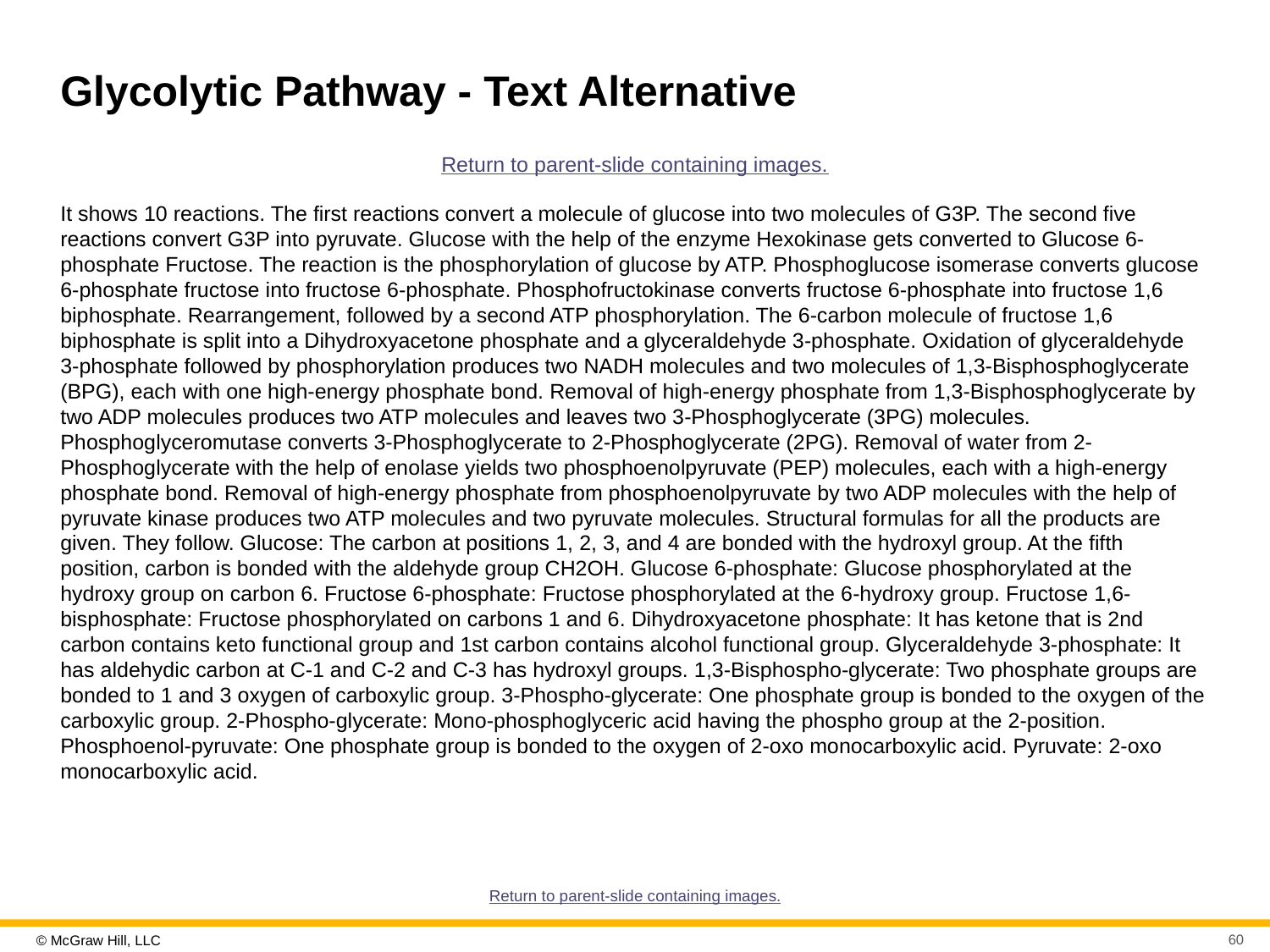

# Glycolytic Pathway - Text Alternative
Return to parent-slide containing images.
It shows 10 reactions. The first reactions convert a molecule of glucose into two molecules of G3P. The second five reactions convert G3P into pyruvate. Glucose with the help of the enzyme Hexokinase gets converted to Glucose 6-phosphate Fructose. The reaction is the phosphorylation of glucose by ATP. Phosphoglucose isomerase converts glucose 6-phosphate fructose into fructose 6-phosphate. Phosphofructokinase converts fructose 6-phosphate into fructose 1,6 biphosphate. Rearrangement, followed by a second ATP phosphorylation. The 6-carbon molecule of fructose 1,6 biphosphate is split into a Dihydroxyacetone phosphate and a glyceraldehyde 3-phosphate. Oxidation of glyceraldehyde 3-phosphate followed by phosphorylation produces two NADH molecules and two molecules of 1,3-Bisphosphoglycerate (BPG), each with one high-energy phosphate bond. Removal of high-energy phosphate from 1,3-Bisphosphoglycerate by two ADP molecules produces two ATP molecules and leaves two 3-Phosphoglycerate (3PG) molecules. Phosphoglyceromutase converts 3-Phosphoglycerate to 2-Phosphoglycerate (2PG). Removal of water from 2-Phosphoglycerate with the help of enolase yields two phosphoenolpyruvate (PEP) molecules, each with a high-energy phosphate bond. Removal of high-energy phosphate from phosphoenolpyruvate by two ADP molecules with the help of pyruvate kinase produces two ATP molecules and two pyruvate molecules. Structural formulas for all the products are given. They follow. Glucose: The carbon at positions 1, 2, 3, and 4 are bonded with the hydroxyl group. At the fifth position, carbon is bonded with the aldehyde group CH2OH. Glucose 6-phosphate: Glucose phosphorylated at the hydroxy group on carbon 6. Fructose 6-phosphate: Fructose phosphorylated at the 6-hydroxy group. Fructose 1,6-bisphosphate: Fructose phosphorylated on carbons 1 and 6. Dihydroxyacetone phosphate: It has ketone that is 2nd carbon contains keto functional group and 1st carbon contains alcohol functional group. Glyceraldehyde 3-phosphate: It has aldehydic carbon at C-1 and C-2 and C-3 has hydroxyl groups. 1,3-Bisphospho-glycerate: Two phosphate groups are bonded to 1 and 3 oxygen of carboxylic group. 3-Phospho-glycerate: One phosphate group is bonded to the oxygen of the carboxylic group. 2-Phospho-glycerate: Mono-phosphoglyceric acid having the phospho group at the 2-position. Phosphoenol-pyruvate: One phosphate group is bonded to the oxygen of 2-oxo monocarboxylic acid. Pyruvate: 2-oxo monocarboxylic acid.
Return to parent-slide containing images.
60